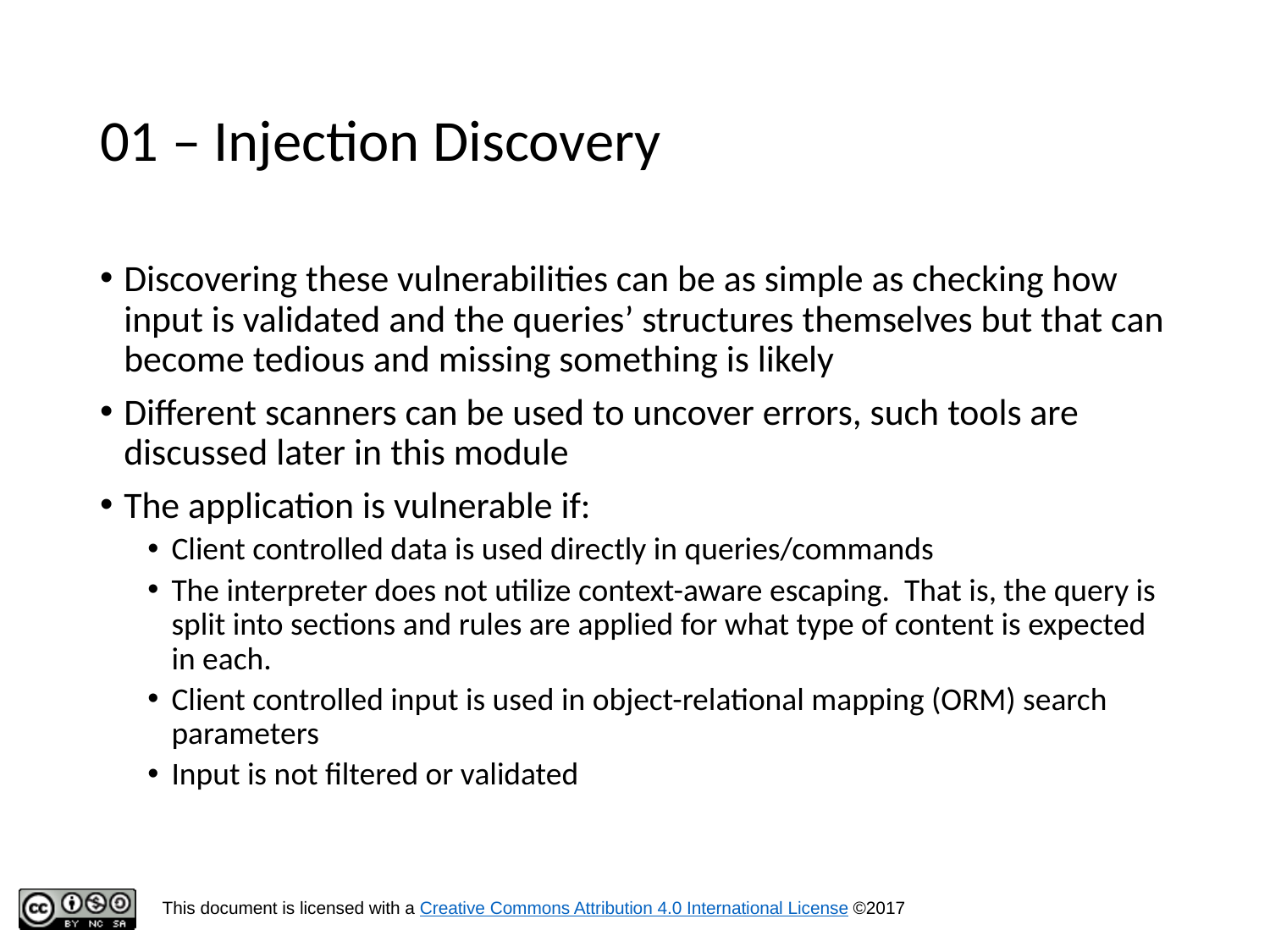

# 01 – Injection Discovery
Discovering these vulnerabilities can be as simple as checking how input is validated and the queries’ structures themselves but that can become tedious and missing something is likely
Different scanners can be used to uncover errors, such tools are discussed later in this module
The application is vulnerable if:
Client controlled data is used directly in queries/commands
The interpreter does not utilize context-aware escaping.  That is, the query is split into sections and rules are applied for what type of content is expected in each.
Client controlled input is used in object-relational mapping (ORM) search parameters
Input is not filtered or validated